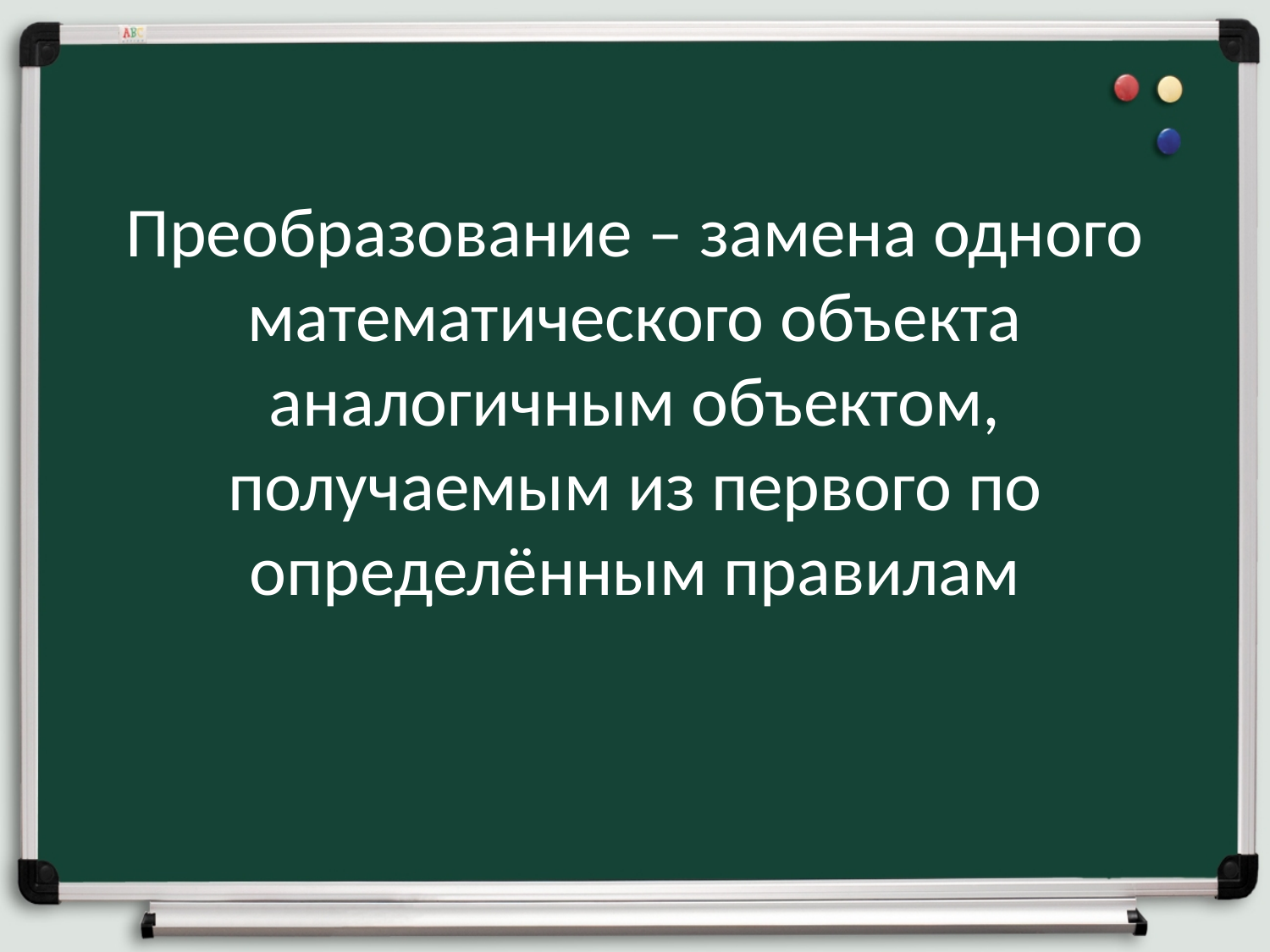

# Преобразование – замена одного математического объекта аналогичным объектом, получаемым из первого по определённым правилам